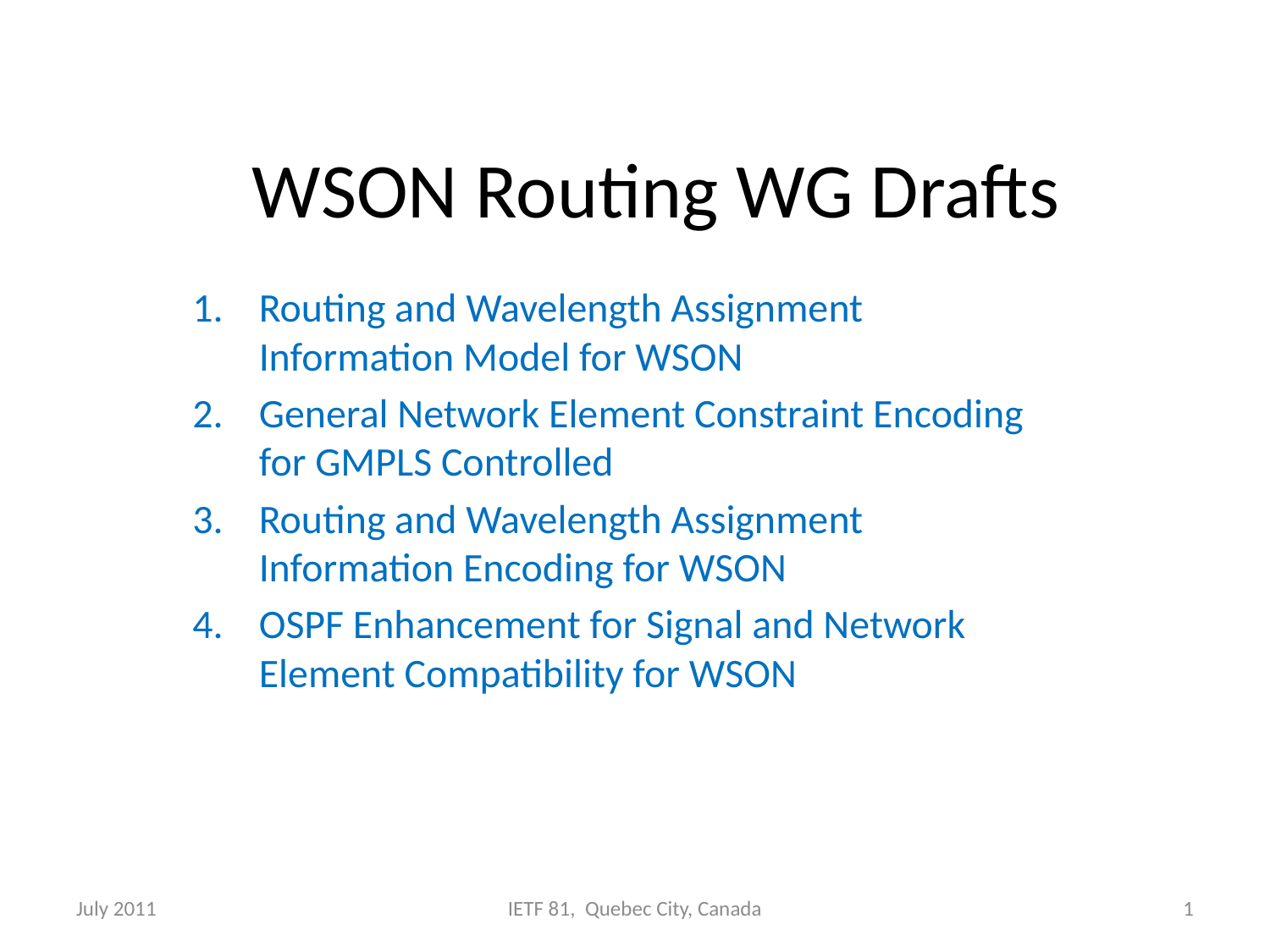

# WSON Routing WG Drafts
Routing and Wavelength Assignment Information Model for WSON
General Network Element Constraint Encoding for GMPLS Controlled
Routing and Wavelength Assignment Information Encoding for WSON
OSPF Enhancement for Signal and Network Element Compatibility for WSON
July 2011
IETF 81,  Quebec City, Canada
1